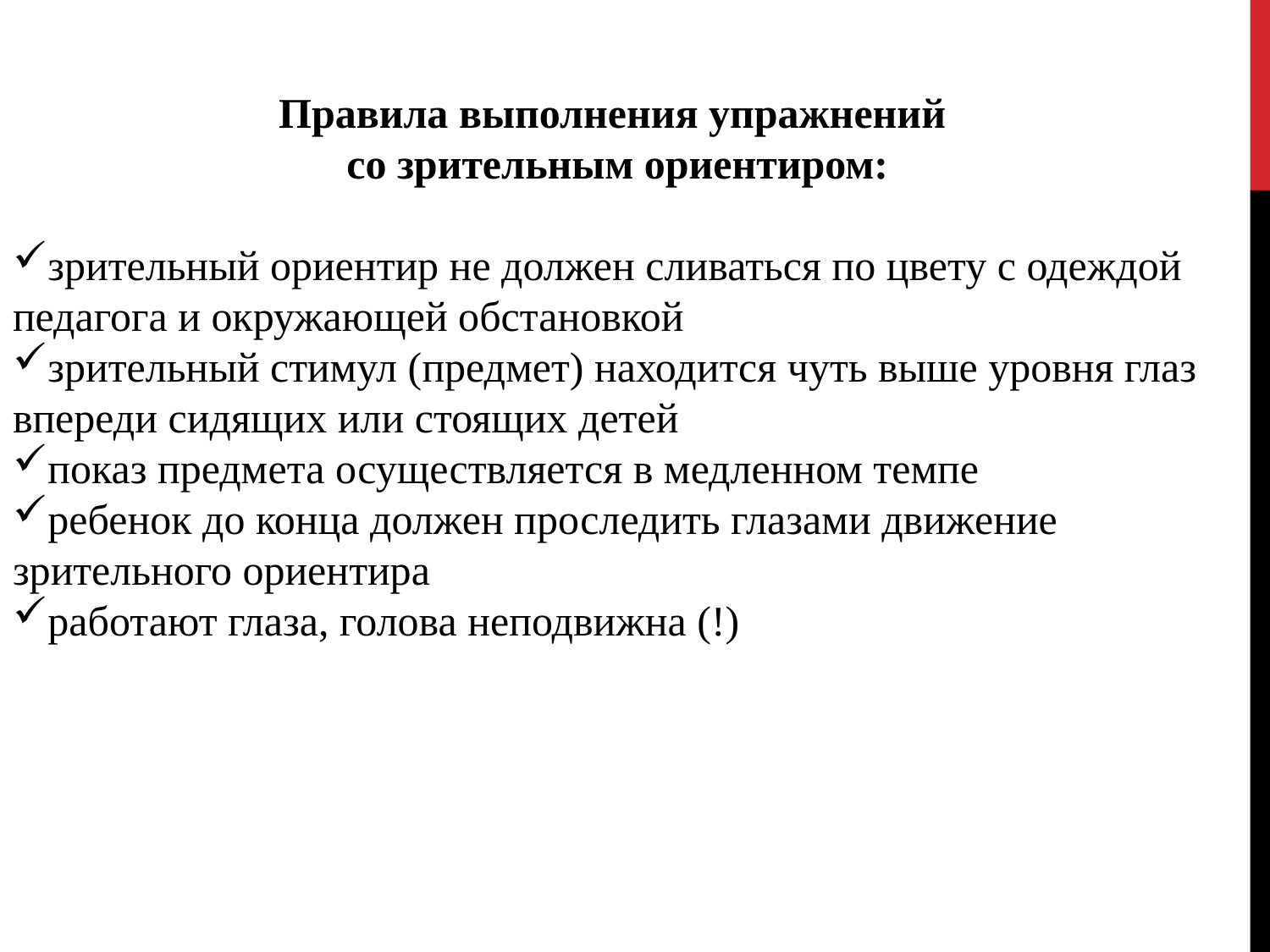

Правила выполнения упражнений
со зрительным ориентиром:

зрительный ориентир не должен сливаться по цвету с одеждой педагога и окружающей обстановкой
зрительный стимул (предмет) находится чуть выше уровня глаз впереди сидящих или стоящих детей
показ предмета осуществляется в медленном темпе
ребенок до конца должен проследить глазами движение зрительного ориентира
работают глаза, голова неподвижна (!)